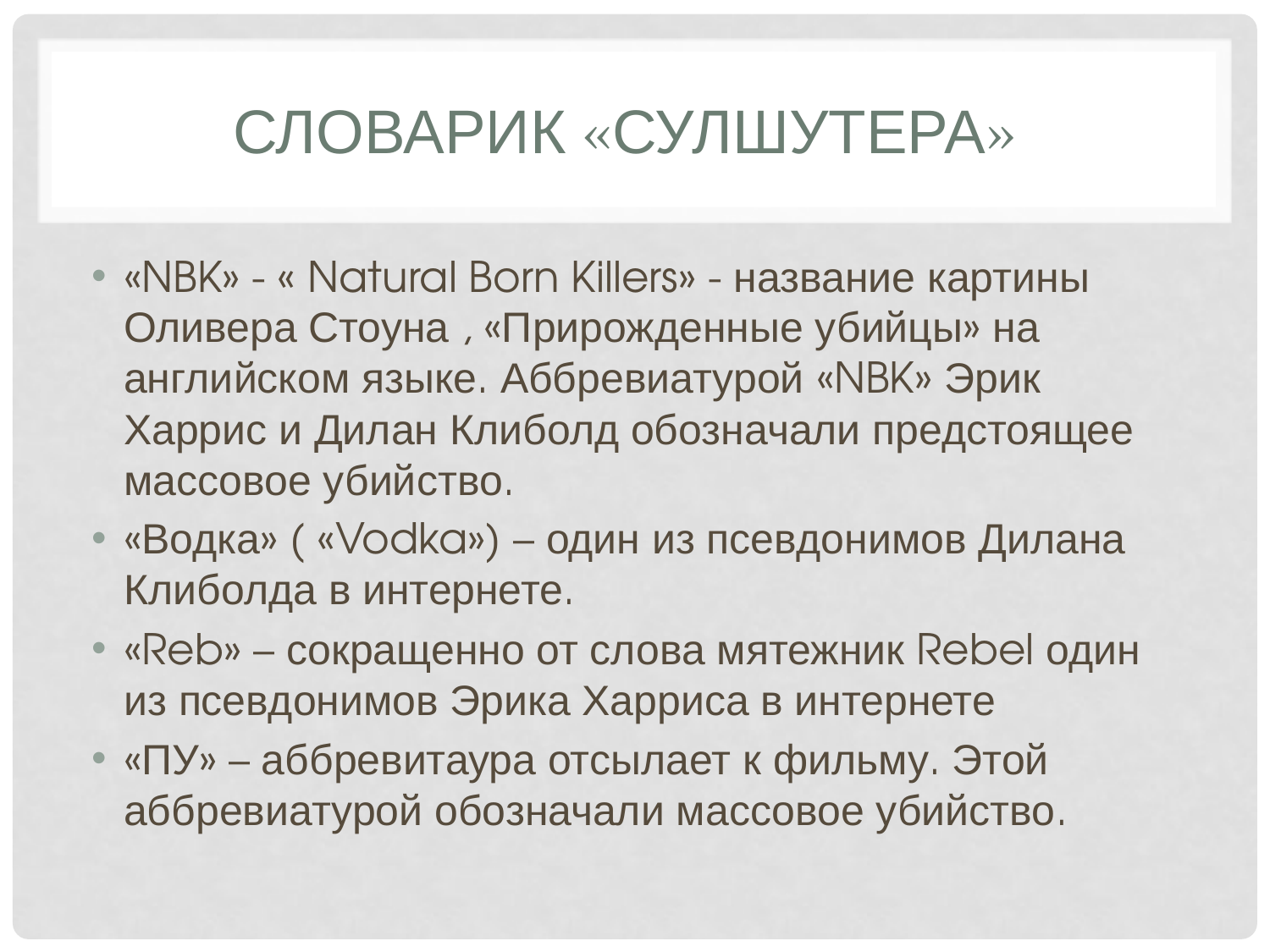

# Словарик «СУЛШУТЕРА»
«NBK» - « Natural Born Killers» - название картины Оливера Стоуна , «Прирожденные убийцы» на английском языке. Аббревиатурой «NBK» Эрик Харрис и Дилан Клиболд обозначали предстоящее массовое убийство.
«Водка» ( «Vodka») – один из псевдонимов Дилана Клиболда в интернете.
«Reb» – сокращенно от слова мятежник Rebel один из псевдонимов Эрика Харриса в интернете
«ПУ» – аббревитаура отсылает к фильму. Этой аббревиатурой обозначали массовое убийство.